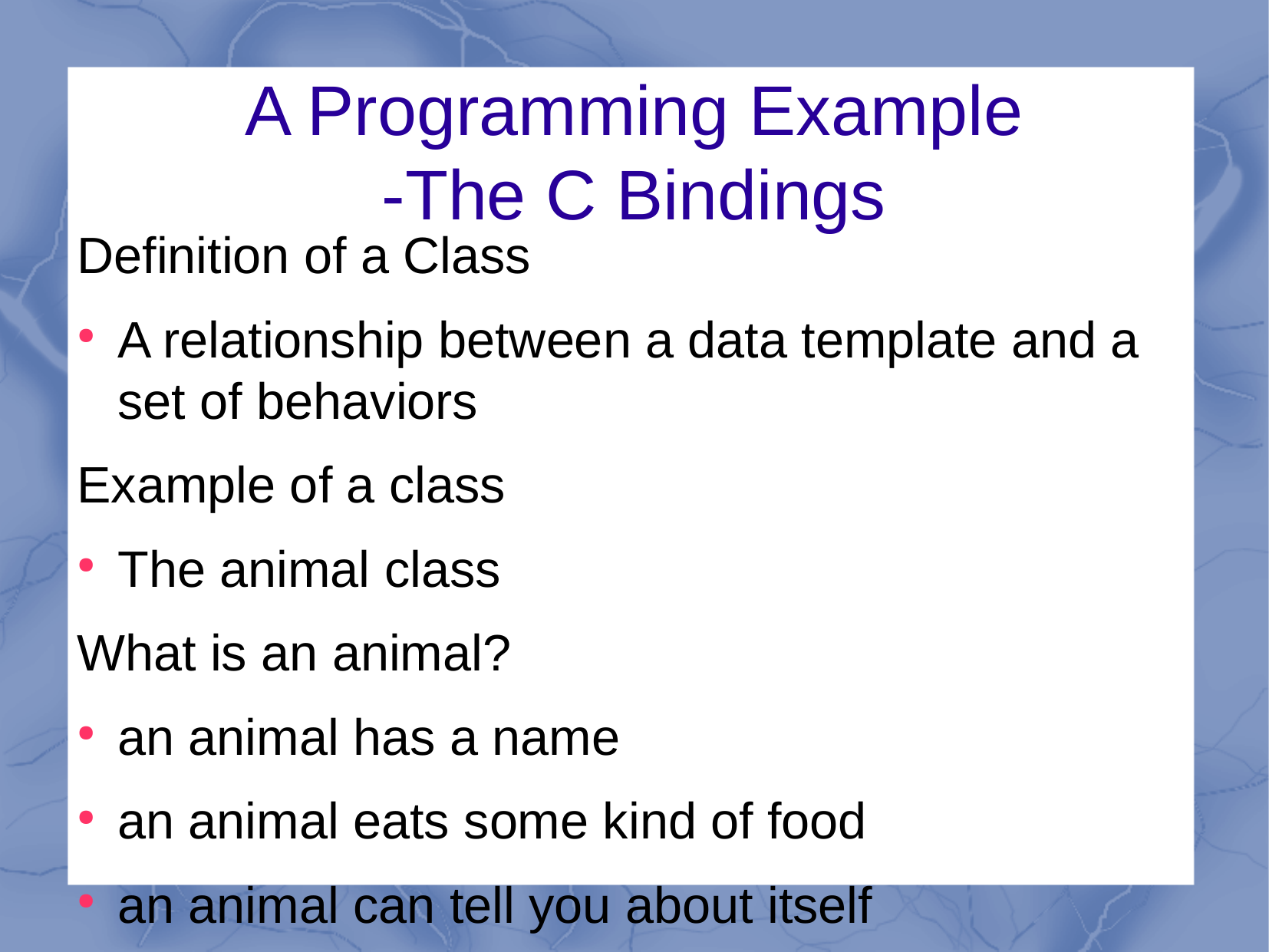

A Programming Example
-The C Bindings
Definition of a Class
A relationship between a data template and a set of behaviors
Example of a class
The animal class
What is an animal?
an animal has a name
an animal eats some kind of food
an animal can tell you about itself